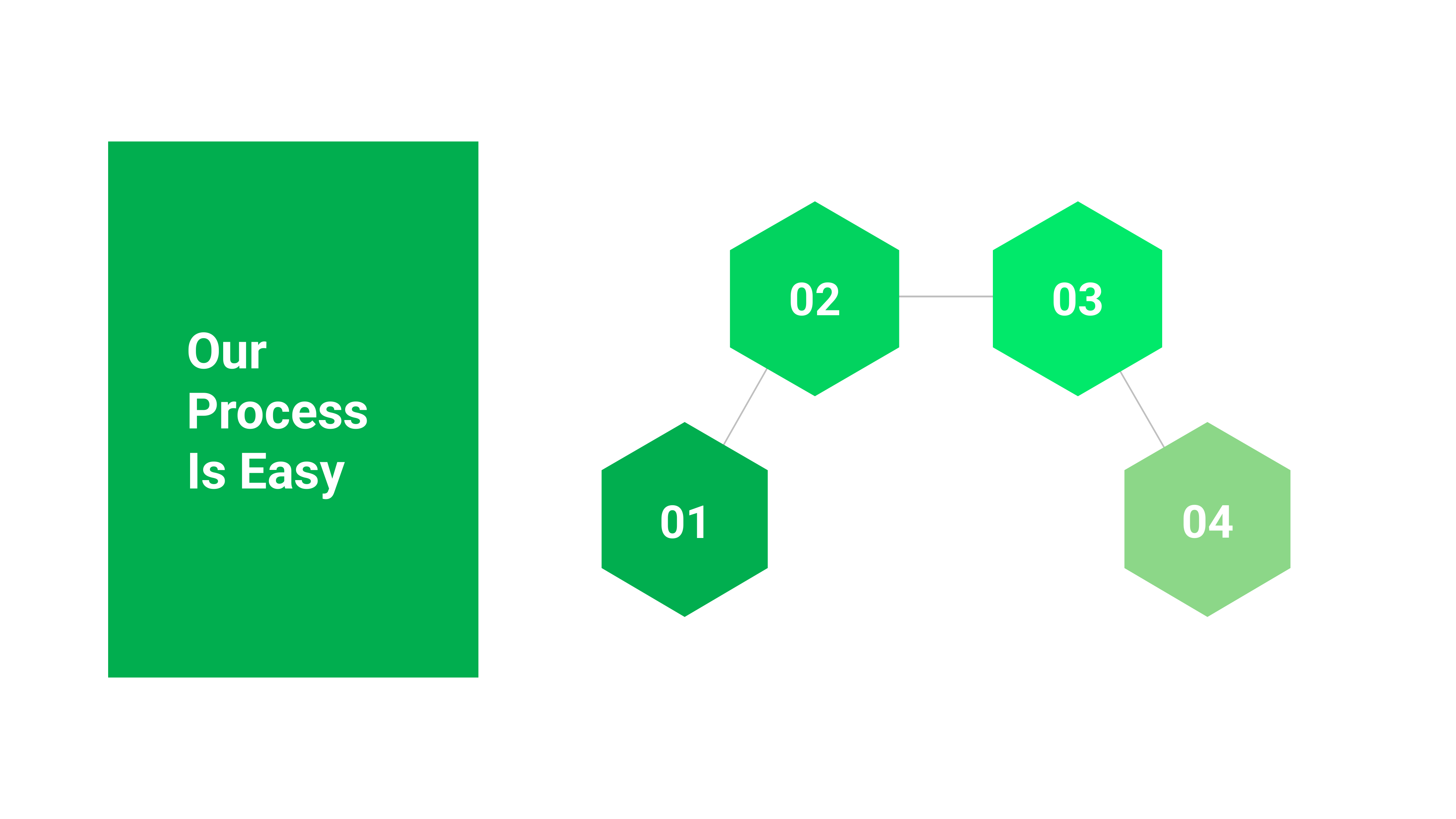

03
02

04
01
Our Process Is Easy